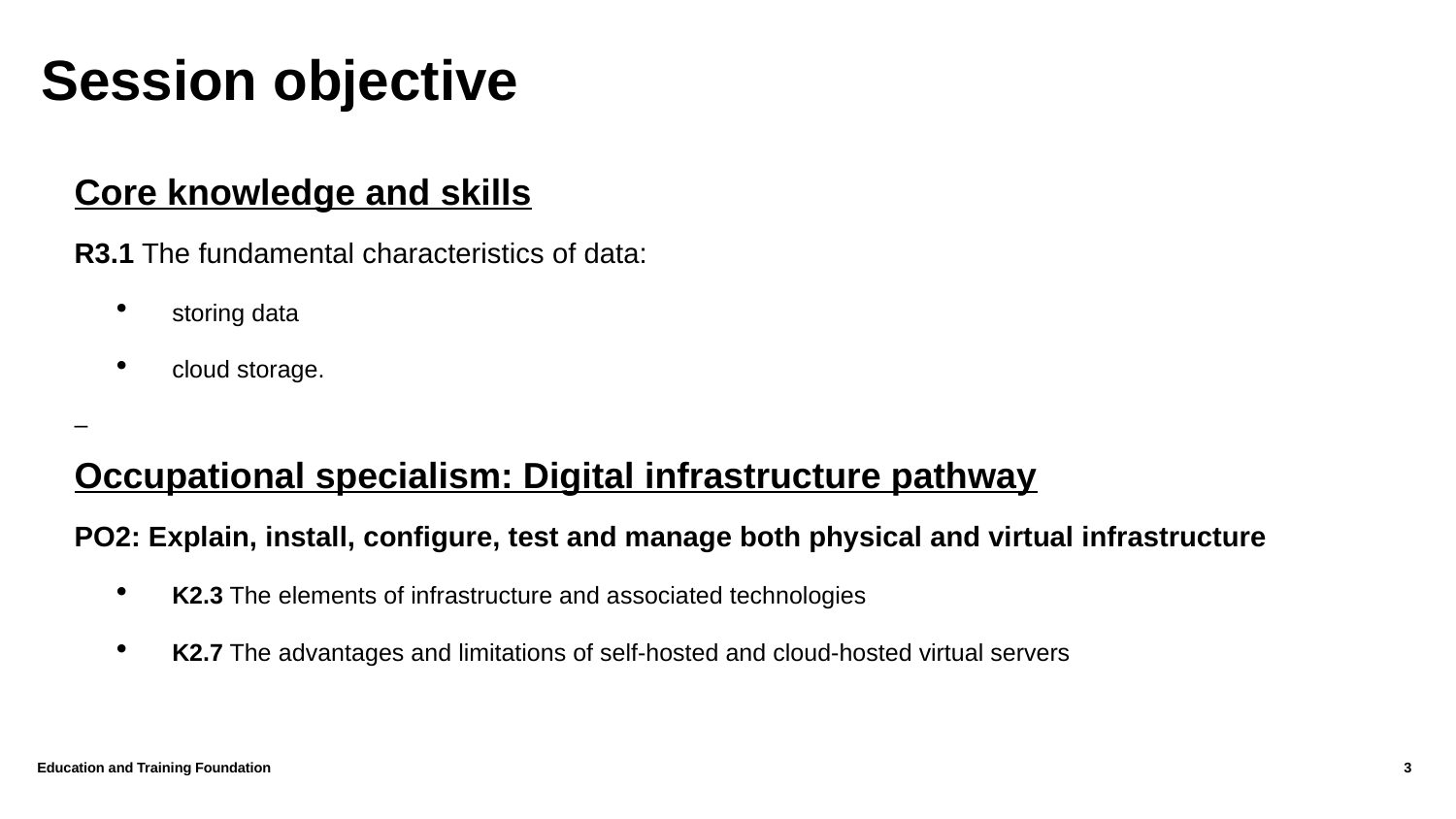

# Session objective
Core knowledge and skills
R3.1 The fundamental characteristics of data:
storing data
cloud storage.

Occupational specialism: Digital infrastructure pathway
PO2: Explain, install, configure, test and manage both physical and virtual infrastructure
K2.3 The elements of infrastructure and associated technologies
K2.7 The advantages and limitations of self-hosted and cloud-hosted virtual servers

Education and Training Foundation
3